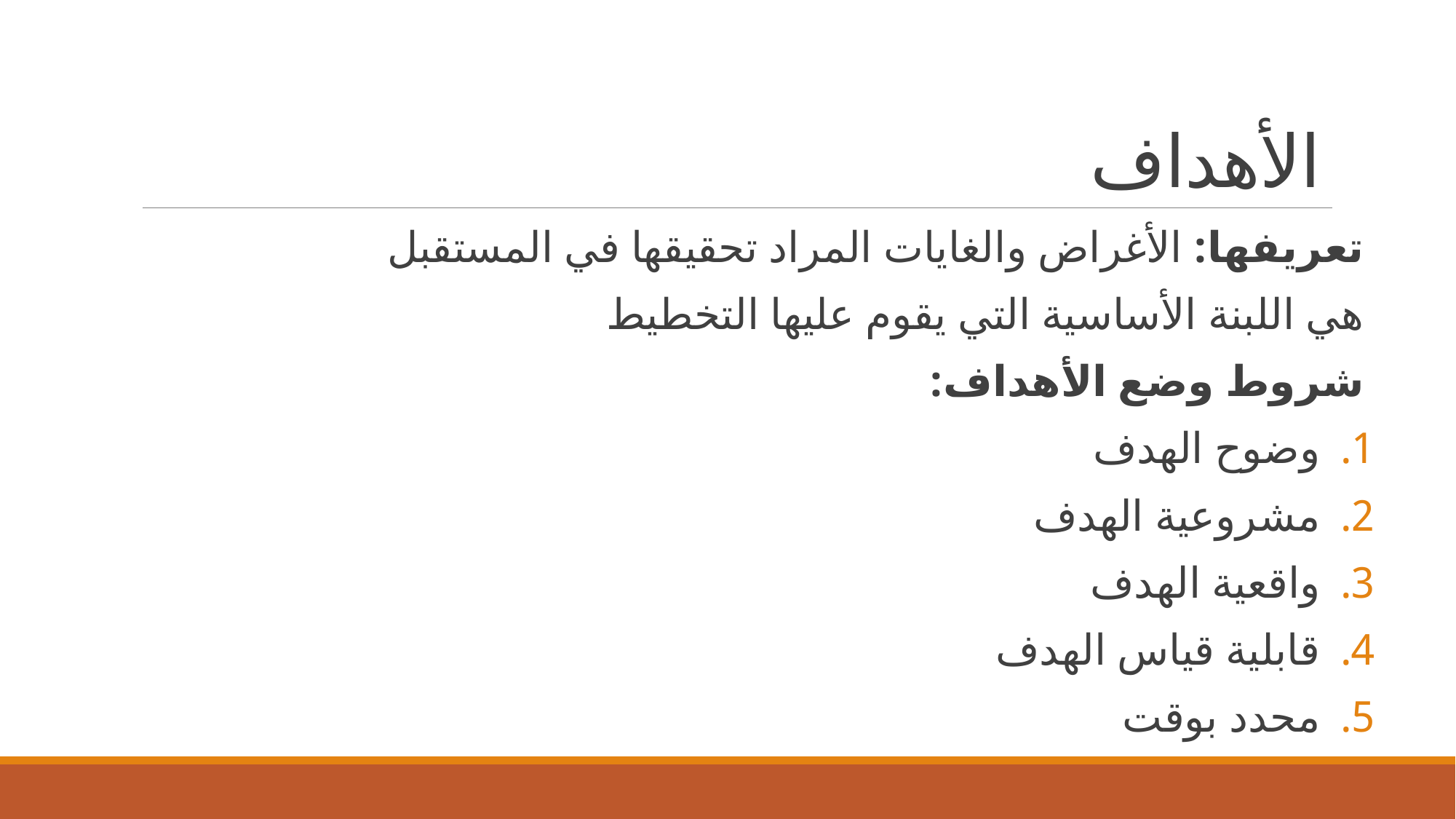

# الأهداف
تعريفها: الأغراض والغايات المراد تحقيقها في المستقبل
هي اللبنة الأساسية التي يقوم عليها التخطيط
شروط وضع الأهداف:
وضوح الهدف
مشروعية الهدف
واقعية الهدف
قابلية قياس الهدف
محدد بوقت